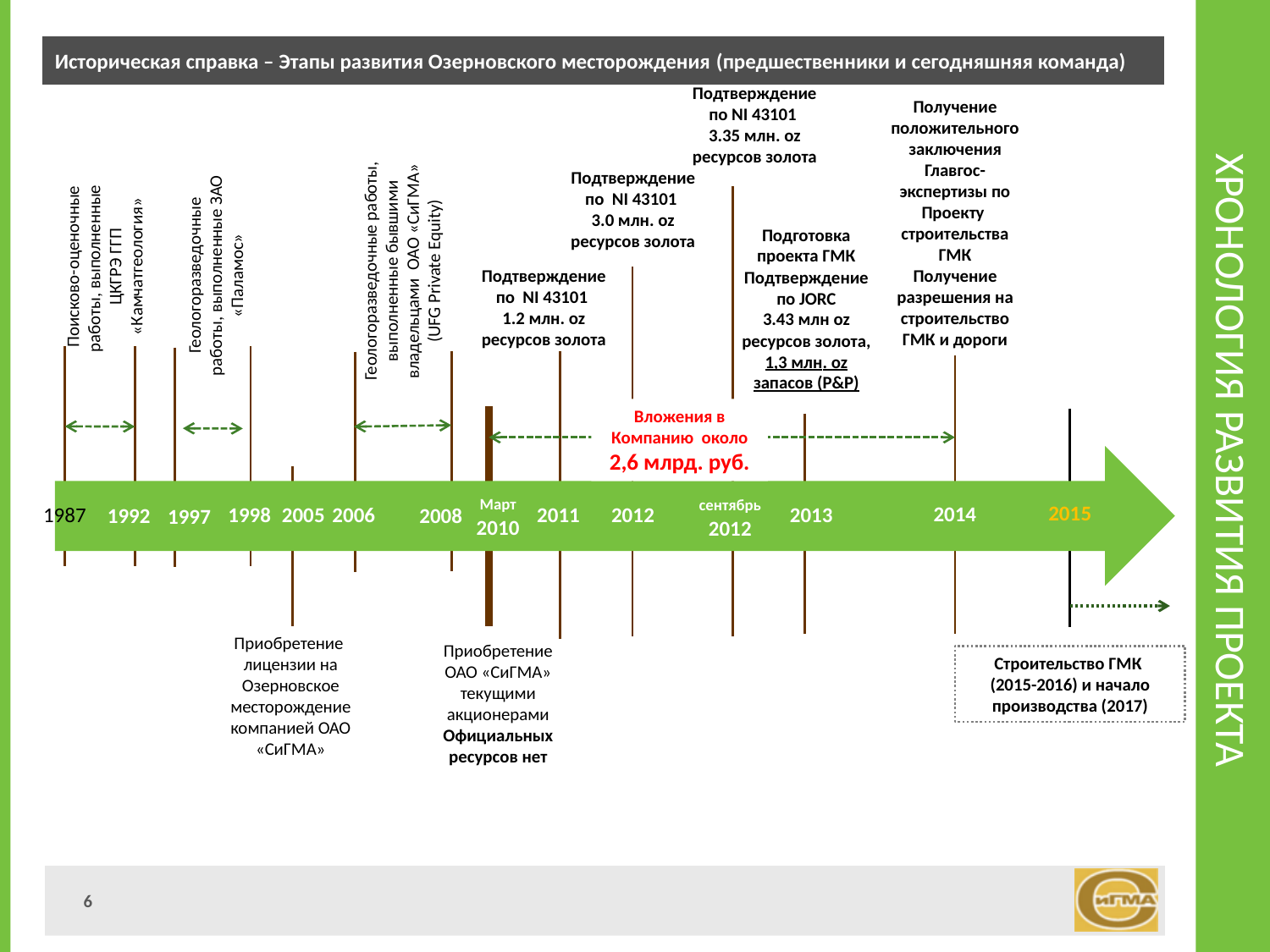

Историческая справка – Этапы развития Озерновского месторождения (предшественники и сегодняшняя команда)
Current Ownership Structure*
# Хронология Развития Проекта
Подтверждение по NI 43101
3.35 млн. oz ресурсов золота
Получение положительного заключения Главгос-экспертизы по Проекту  строительства ГМК
Получение разрешения на строительство ГМК и дороги
Геологоразведочные работы, выполненные бывшими владельцами  ОАО «СиГМА»
(UFG Private Equity)
Поисково-оценочные работы, выполненные  ЦКГРЭ ГГП «Камчатгеология»
Геологоразведочные работы, выполненные ЗАО «Паламос»
Подтверждение по  NI 43101
3.0 млн. oz ресурсов золота
Подготовка проекта ГМК Подтверждение по JORC
3.43 млн oz ресурсов золота, 1,3 млн. oz запасов (P&P)
Подтверждение по  NI 43101
1.2 млн. oz ресурсов золота
Вложения в Компанию  около 2,6 млрд. руб.

Март 2010
сентябрь 2012
2015
2014
2012
2011
2005
1987
2013
1998
2006
1992
2008
1997
Приобретение  лицензии на Озерновское месторождение компанией ОАО «СиГМА»
Приобретение ОАО «СиГМА» текущими акционерами
Официальных ресурсов нет
Строительство ГМК
(2015-2016) и начало производства (2017)
6